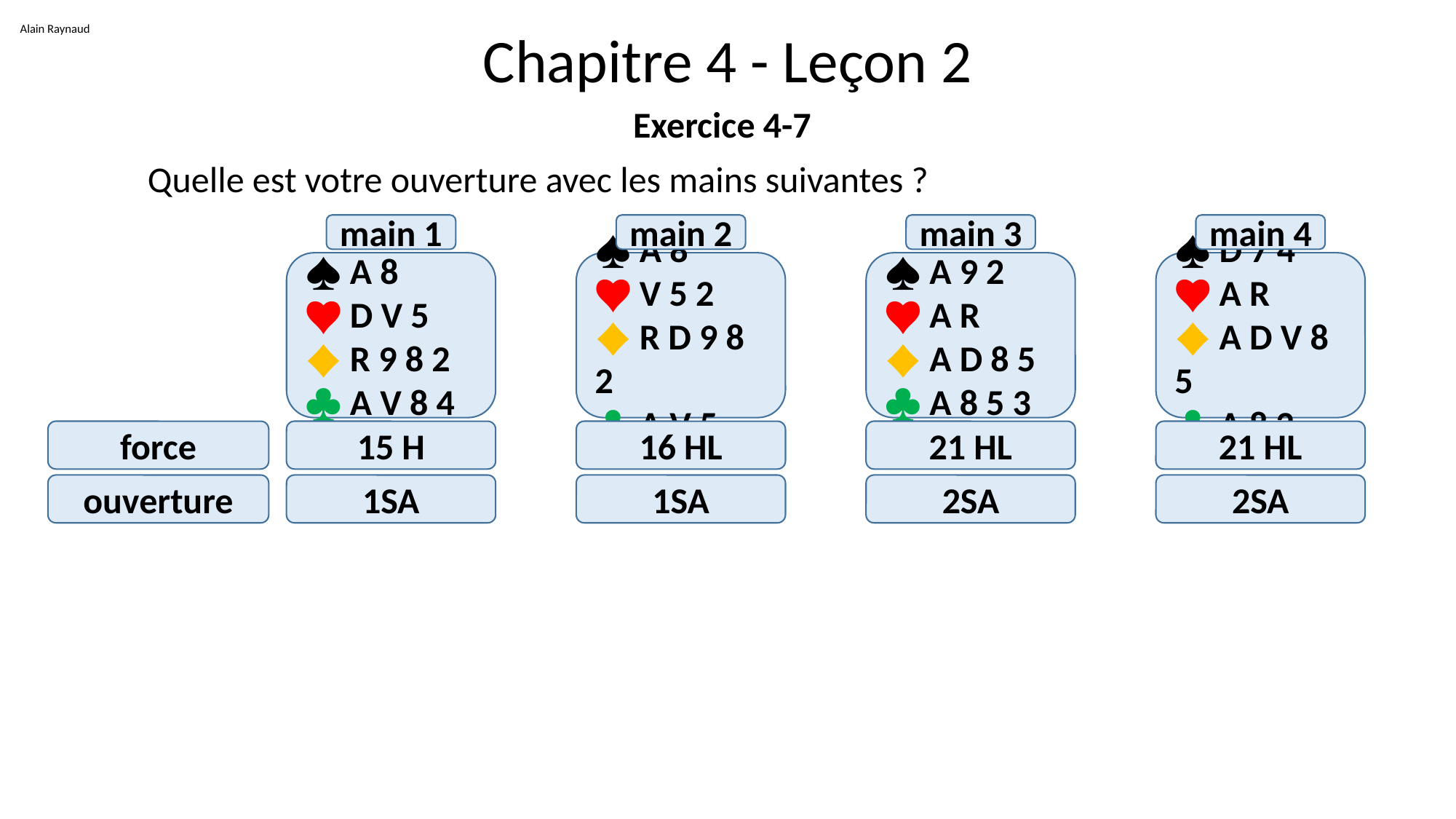

Alain Raynaud
# Chapitre 4 - Leçon 2
Exercice 4-7
	Quelle est votre ouverture avec les mains suivantes ?

main 1
♠ A 8
♥ D V 5
♦ R 9 8 2
♣ A V 8 4
main 2
♠ A 8
♥ V 5 2
♦ R D 9 8 2
♣ A V 5
main 3
♠ A 9 2
♥ A R
♦ A D 8 5
♣ A 8 5 3
main 4
♠ D 7 4
♥ A R
♦ A D V 8 5
♣ A 8 2
15 H
16 HL
21 HL
21 HL
force
2SA
2SA
ouverture
1SA
1SA